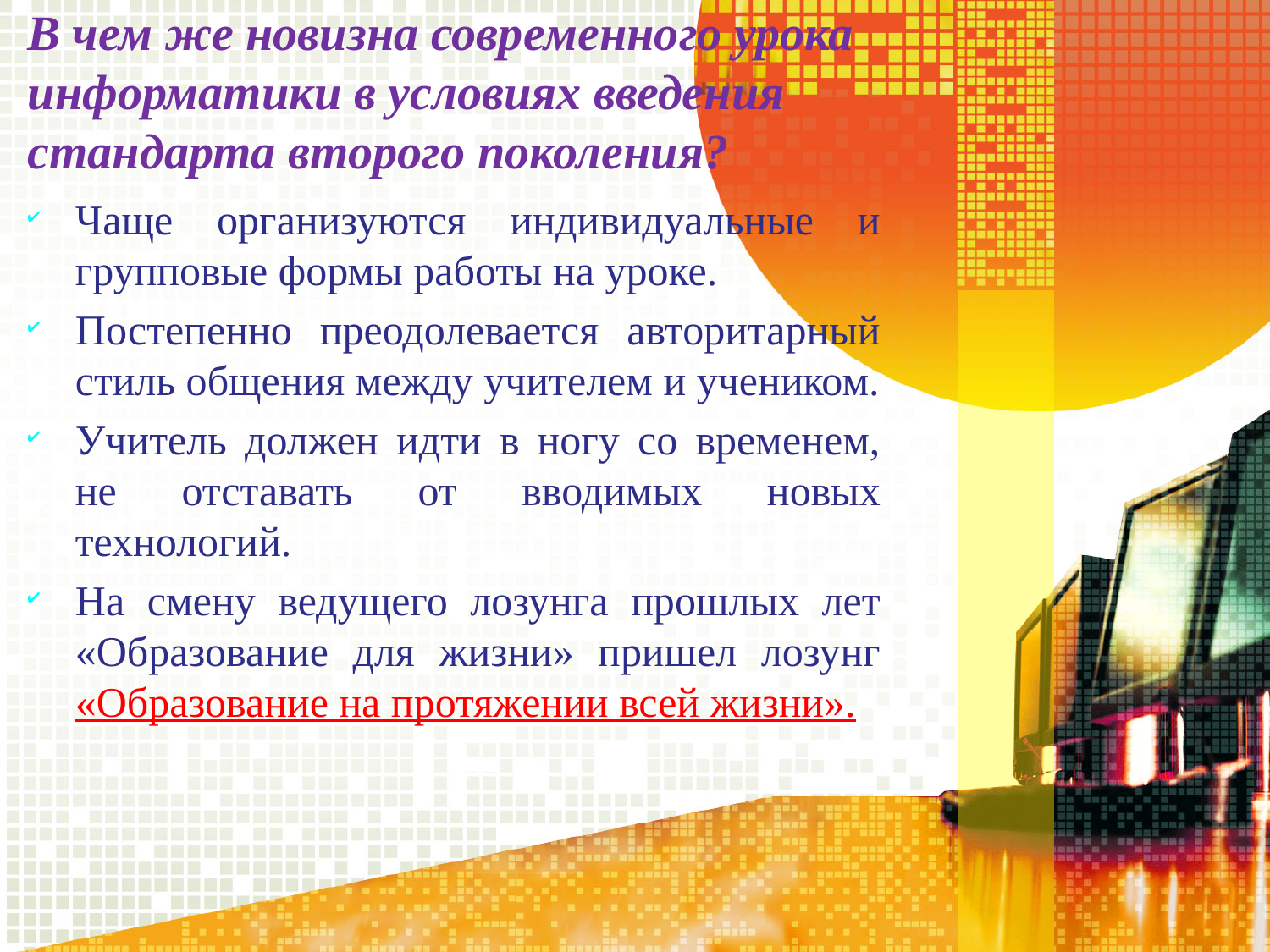

# В чем же новизна современного урока информатики в условиях введения стандарта второго поколения?
Чаще организуются индивидуальные и групповые формы работы на уроке.
Постепенно преодолевается авторитарный стиль общения между учителем и учеником.
Учитель должен идти в ногу со временем, не отставать от вводимых новых технологий.
На смену ведущего лозунга прошлых лет «Образование для жизни» пришел лозунг «Образование на протяжении всей жизни».